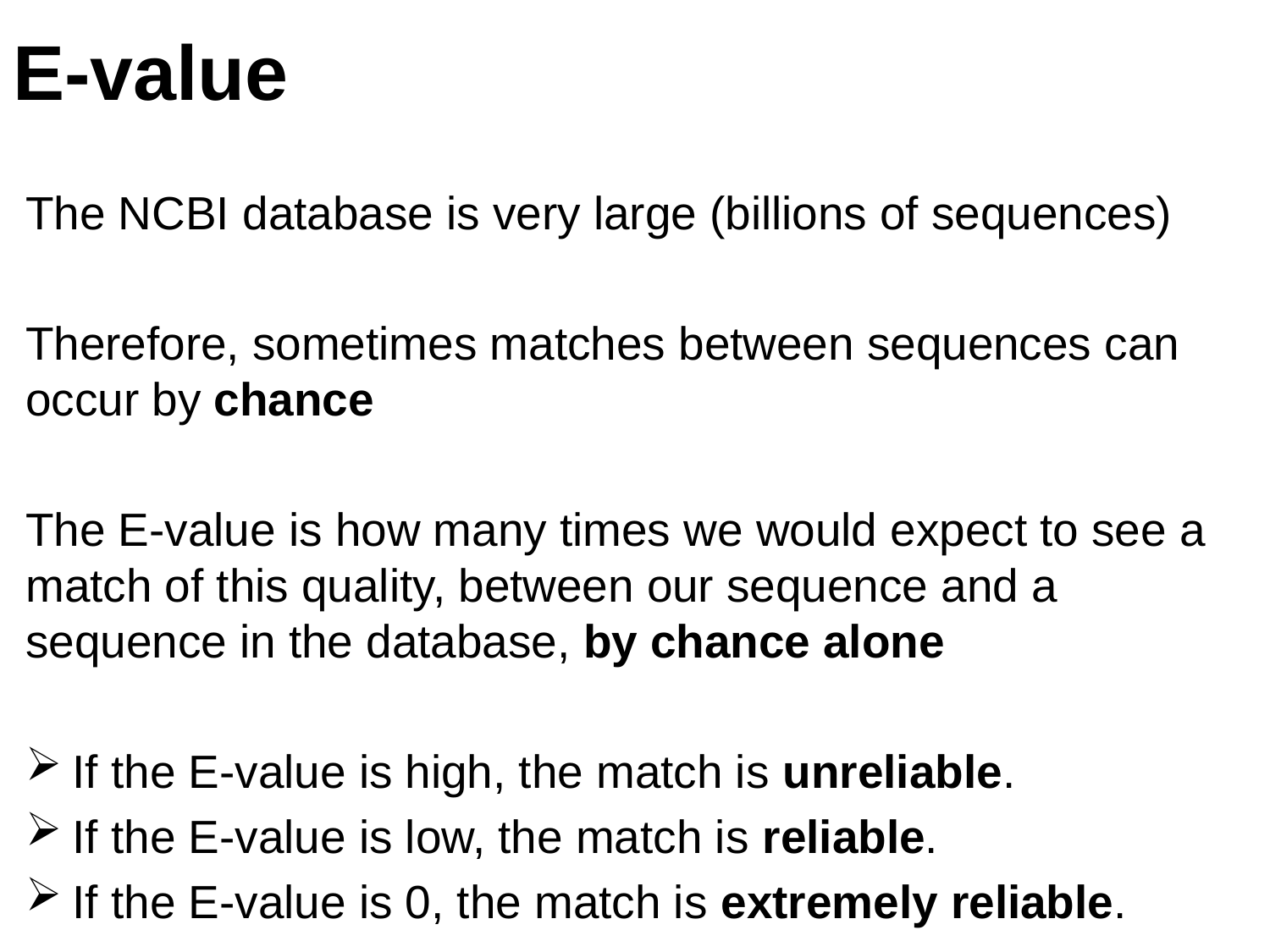

# E-value
The NCBI database is very large (billions of sequences)

Therefore, sometimes matches between sequences can occur by chance

The E-value is how many times we would expect to see a match of this quality, between our sequence and a sequence in the database, by chance alone

If the E-value is high, the match is unreliable.
If the E-value is low, the match is reliable.
If the E-value is 0, the match is extremely reliable.